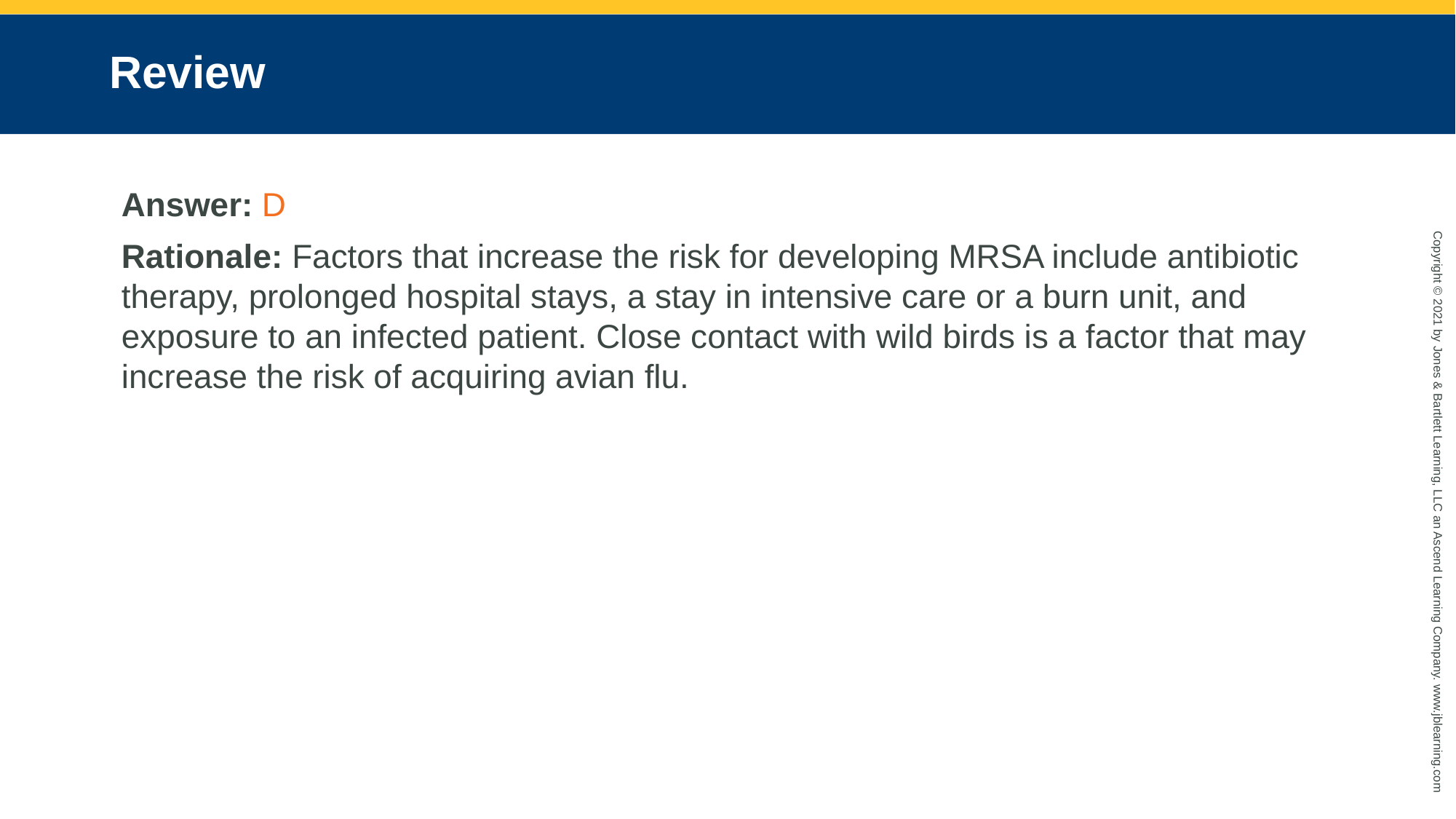

# Review
Answer: D
Rationale: Factors that increase the risk for developing MRSA include antibiotic therapy, prolonged hospital stays, a stay in intensive care or a burn unit, and exposure to an infected patient. Close contact with wild birds is a factor that may increase the risk of acquiring avian flu.